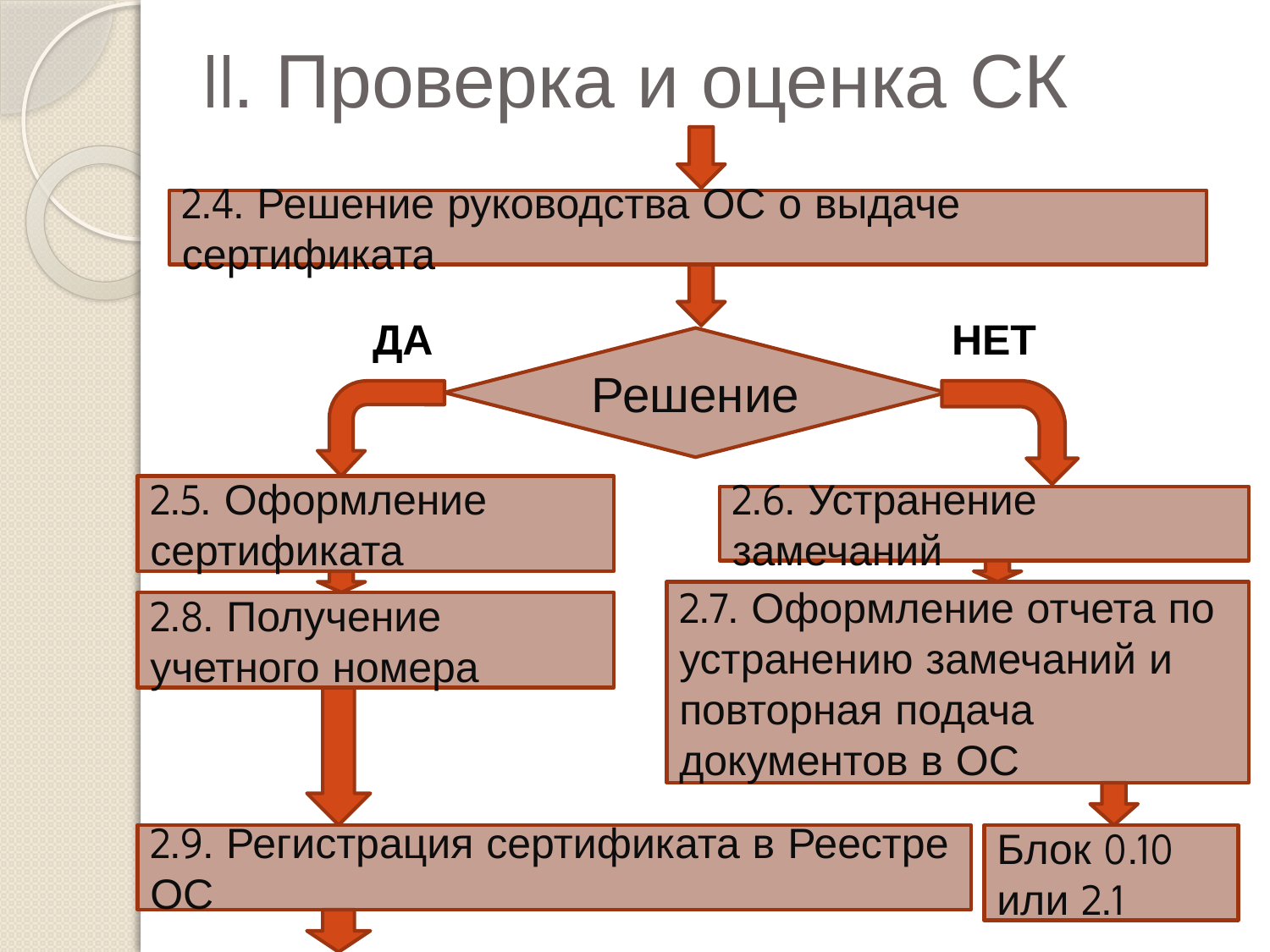

# II. Проверка и оценка СК

2.4. Решение руководства ОС о выдаче сертификата

ДА
НЕТ
Решение

2.5. Оформление сертификата
2.6. Устранение замечаний

2.7. Оформление отчета по устранению замечаний и повторная подача документов в ОС
2.8. Получение учетного номера

2.9. Регистрация сертификата в Реестре ОС
Блок 0.10 или 2.1